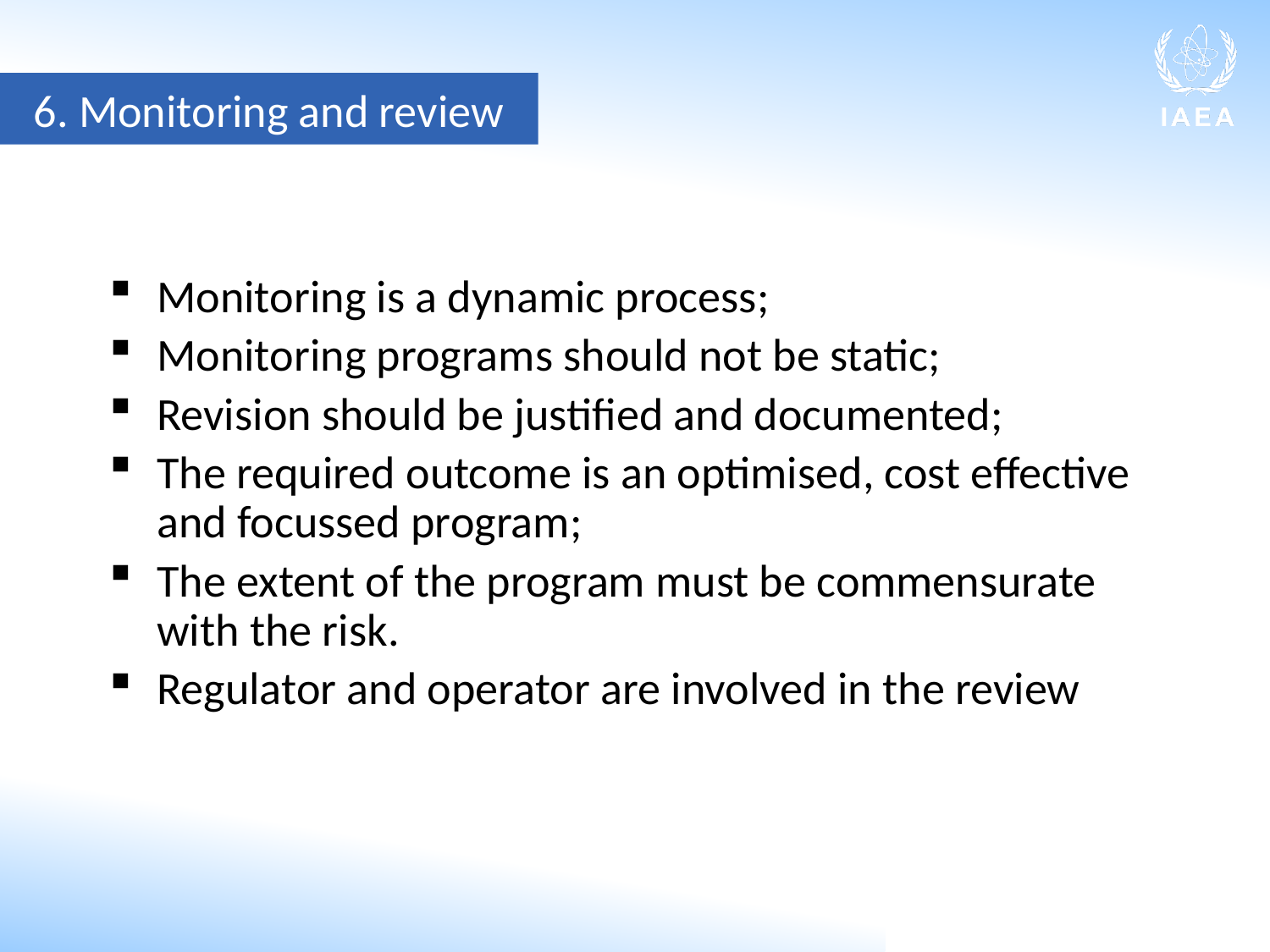

6. Monitoring and review
Monitoring is a dynamic process;
Monitoring programs should not be static;
Revision should be justified and documented;
The required outcome is an optimised, cost effective and focussed program;
The extent of the program must be commensurate with the risk.
Regulator and operator are involved in the review